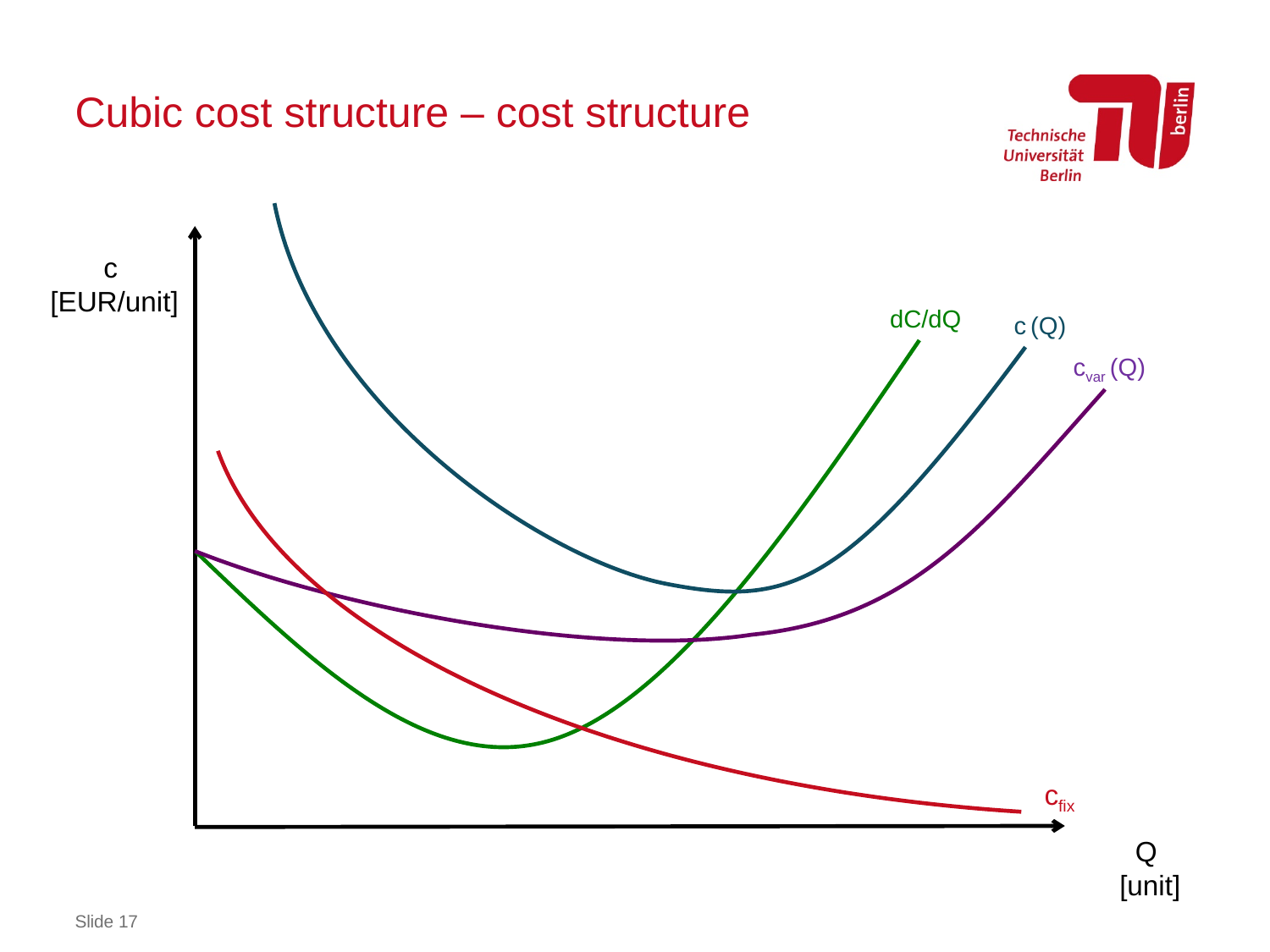

# Cubic cost structure – cost structure

c
[EUR/unit]
dC/dQ
c (Q)
cvar (Q)
cfix
Q
[unit]
Slide 17